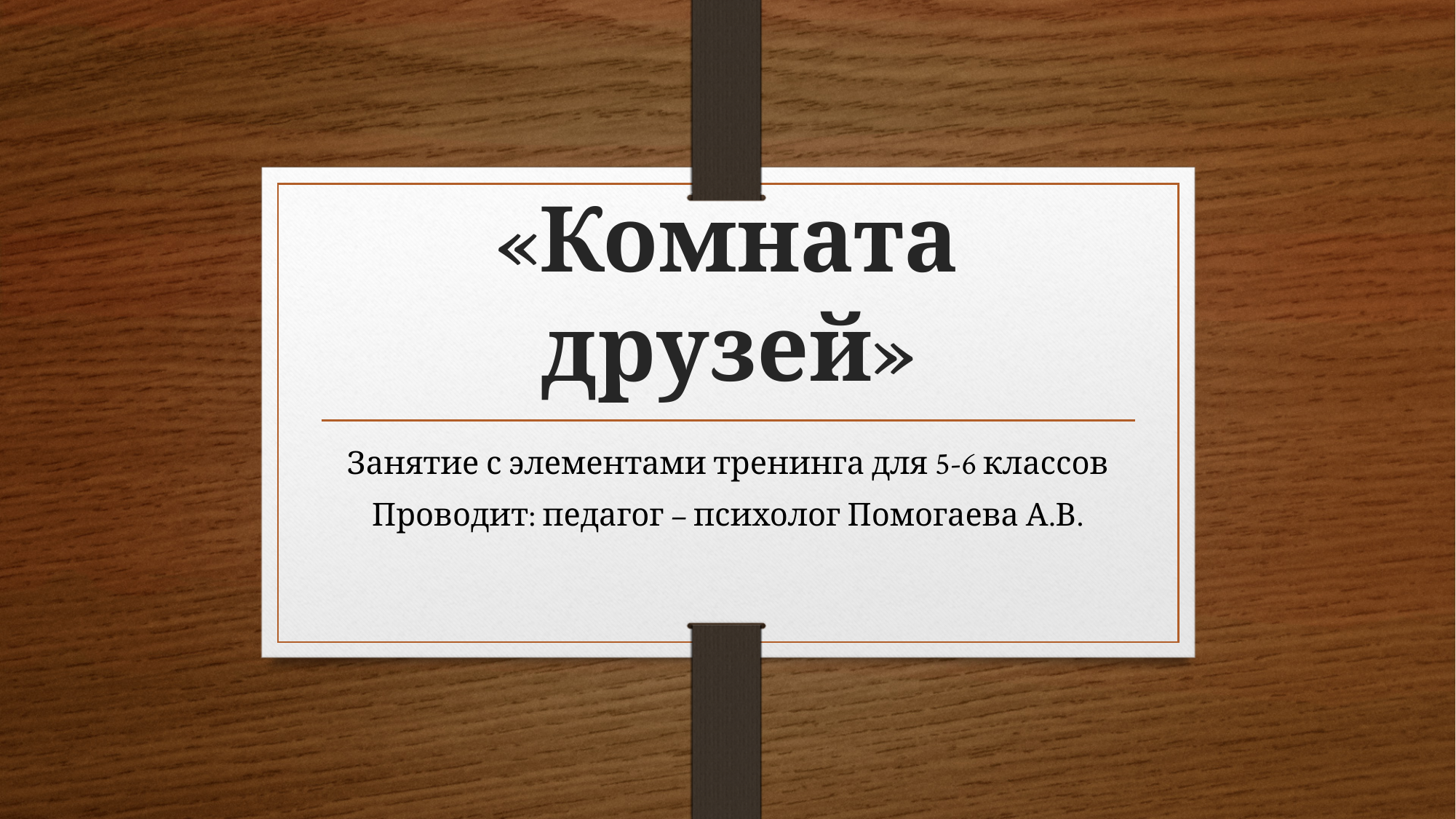

# «Комната друзей»
Занятие с элементами тренинга для 5-6 классов
Проводит: педагог – психолог Помогаева А.В.